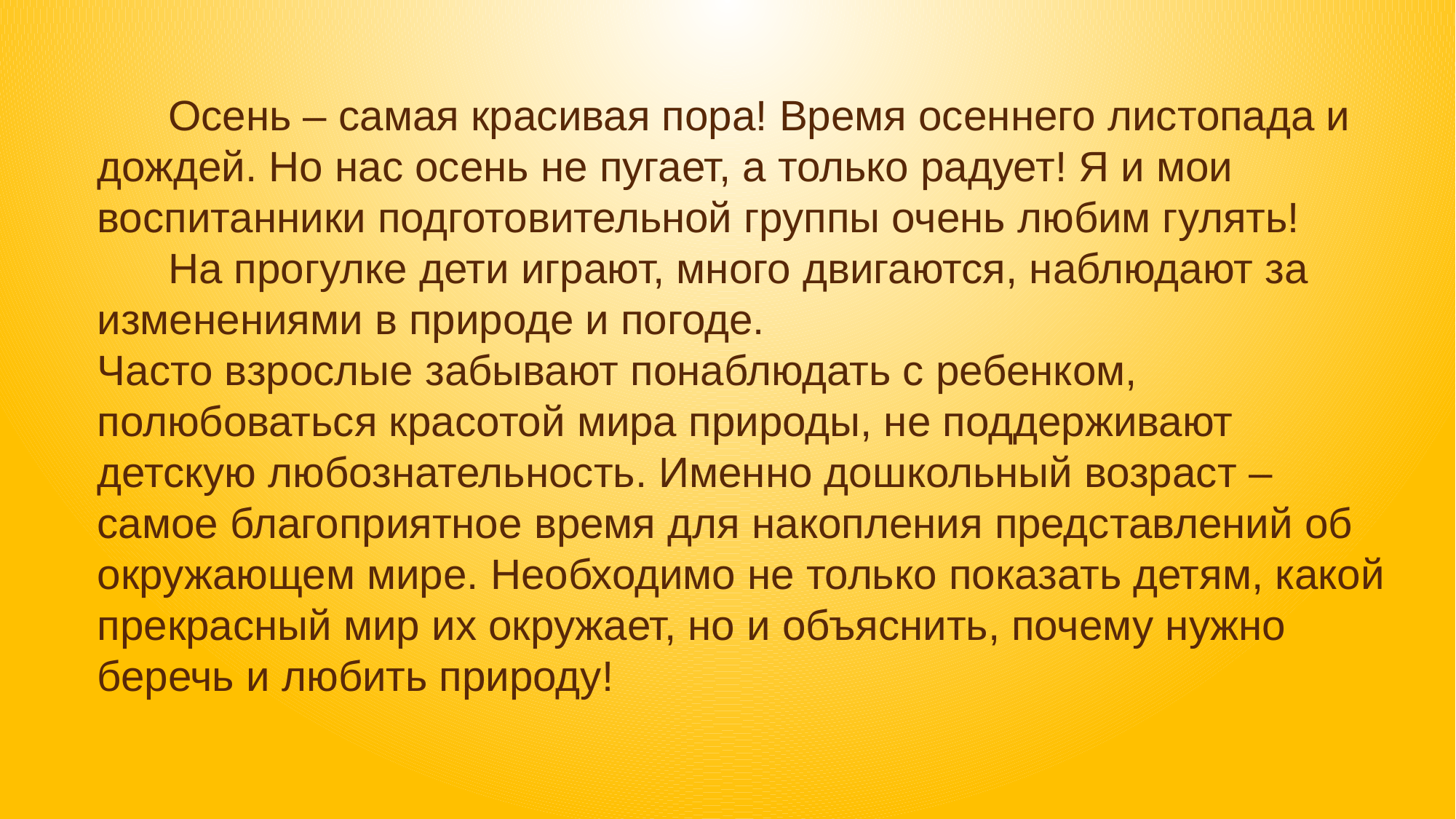

Осень – самая красивая пора! Время осеннего листопада и дождей. Но нас осень не пугает, а только радует! Я и мои воспитанники подготовительной группы очень любим гулять!
      На прогулке дети играют, много двигаются, наблюдают за изменениями в природе и погоде.
Часто взрослые забывают понаблюдать с ребенком, полюбоваться красотой мира природы, не поддерживают детскую любознательность. Именно дошкольный возраст – самое благоприятное время для накопления представлений об окружающем мире. Необходимо не только показать детям, какой прекрасный мир их окружает, но и объяснить, почему нужно беречь и любить природу!